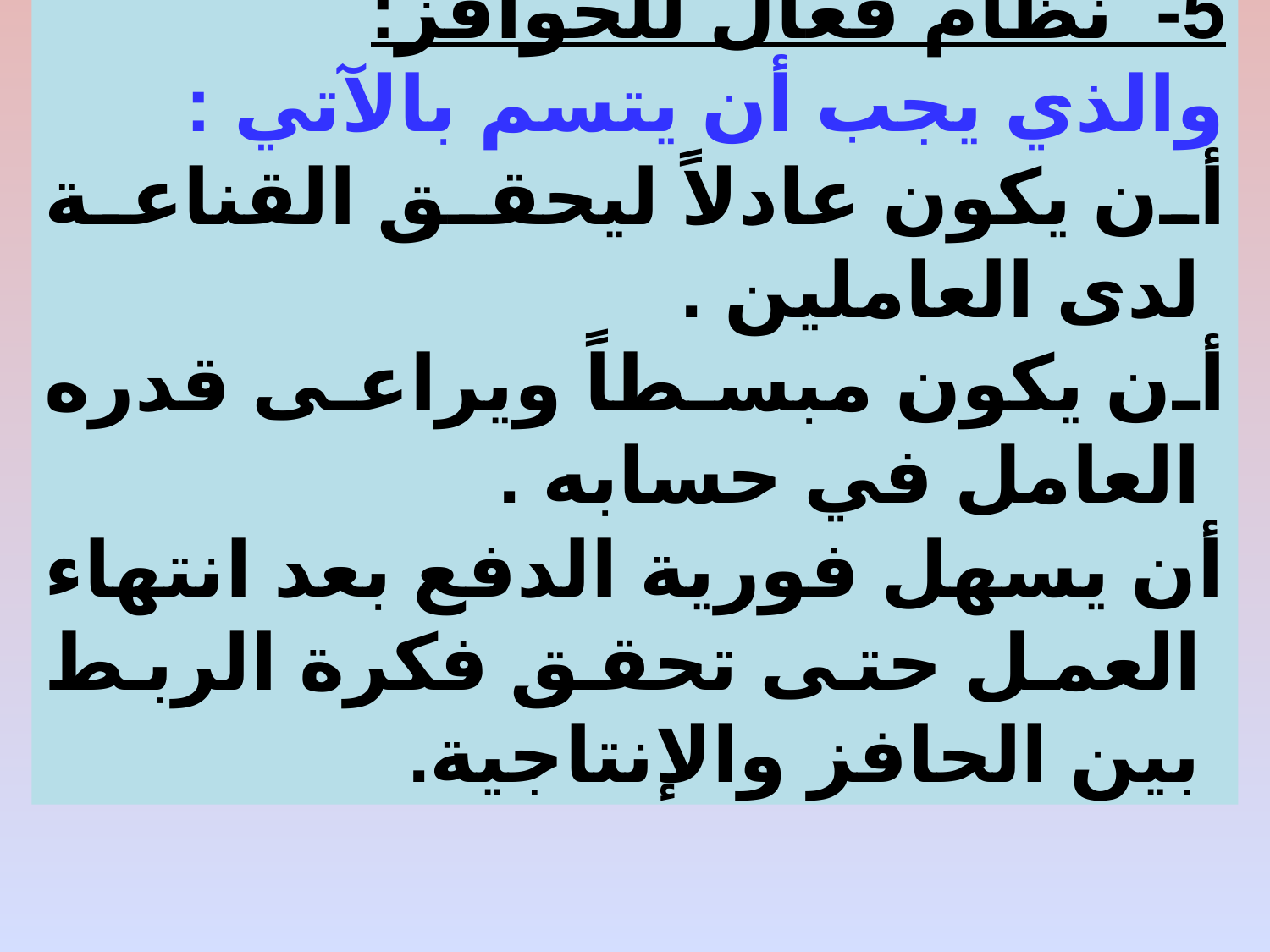

5-  نظام فعّال للحوافز:
والذي يجب أن يتسم بالآتي :
أن يكون عادلاً ليحقق القناعة لدى العاملين .
أن يكون مبسطاً ويراعى قدره العامل في حسابه .
أن يسهل فورية الدفع بعد انتهاء العمل حتى تحقق فكرة الربط بين الحافز والإنتاجية.